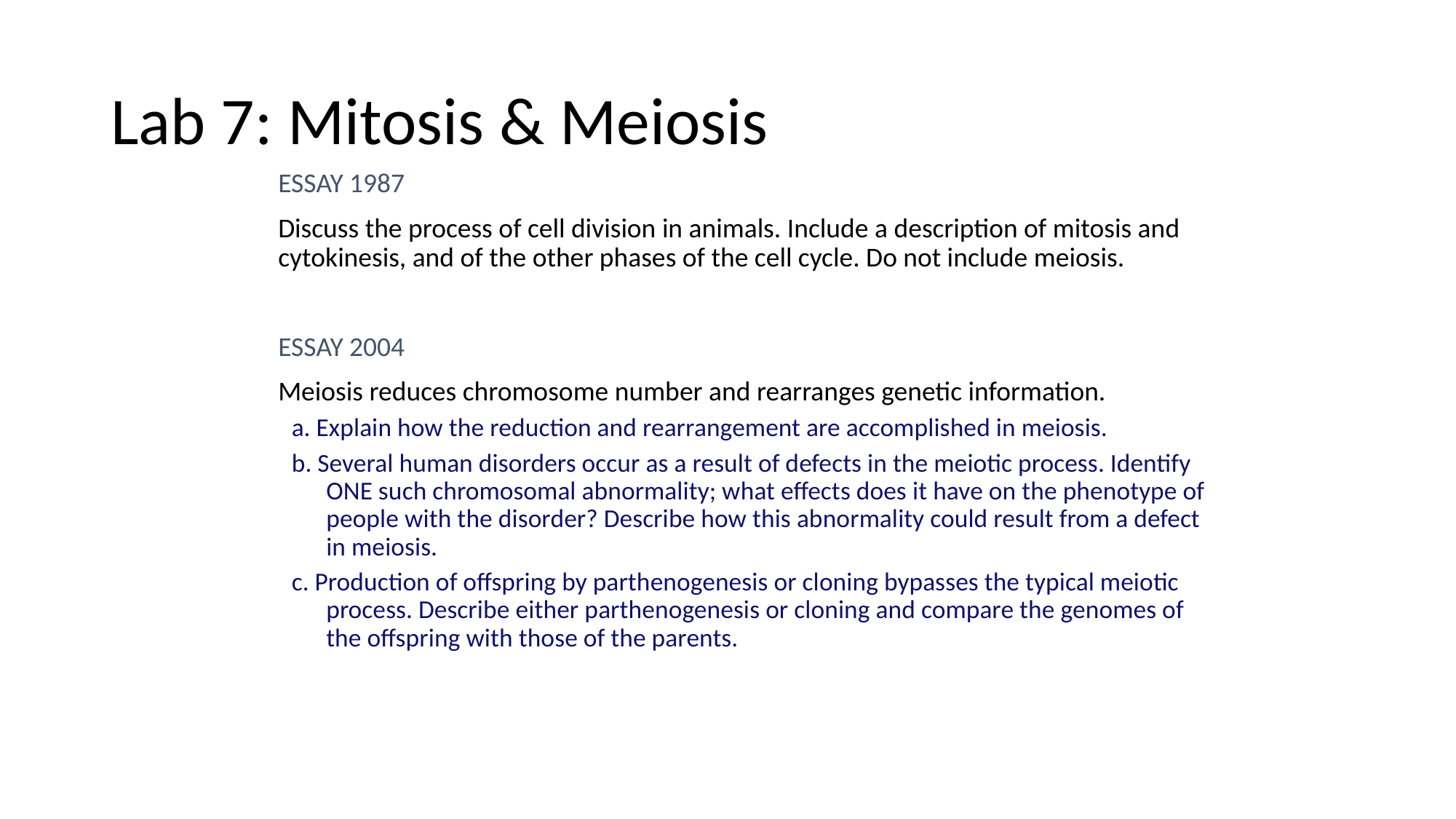

# Lab 7: Mitosis & Meiosis
ESSAY 1987
Discuss the process of cell division in animals. Include a description of mitosis and cytokinesis, and of the other phases of the cell cycle. Do not include meiosis.

ESSAY 2004
Meiosis reduces chromosome number and rearranges genetic information.
a. Explain how the reduction and rearrangement are accomplished in meiosis.
b. Several human disorders occur as a result of defects in the meiotic process. Identify ONE such chromosomal abnormality; what effects does it have on the phenotype of people with the disorder? Describe how this abnormality could result from a defect in meiosis.
c. Production of offspring by parthenogenesis or cloning bypasses the typical meiotic process. Describe either parthenogenesis or cloning and compare the genomes of the offspring with those of the parents.